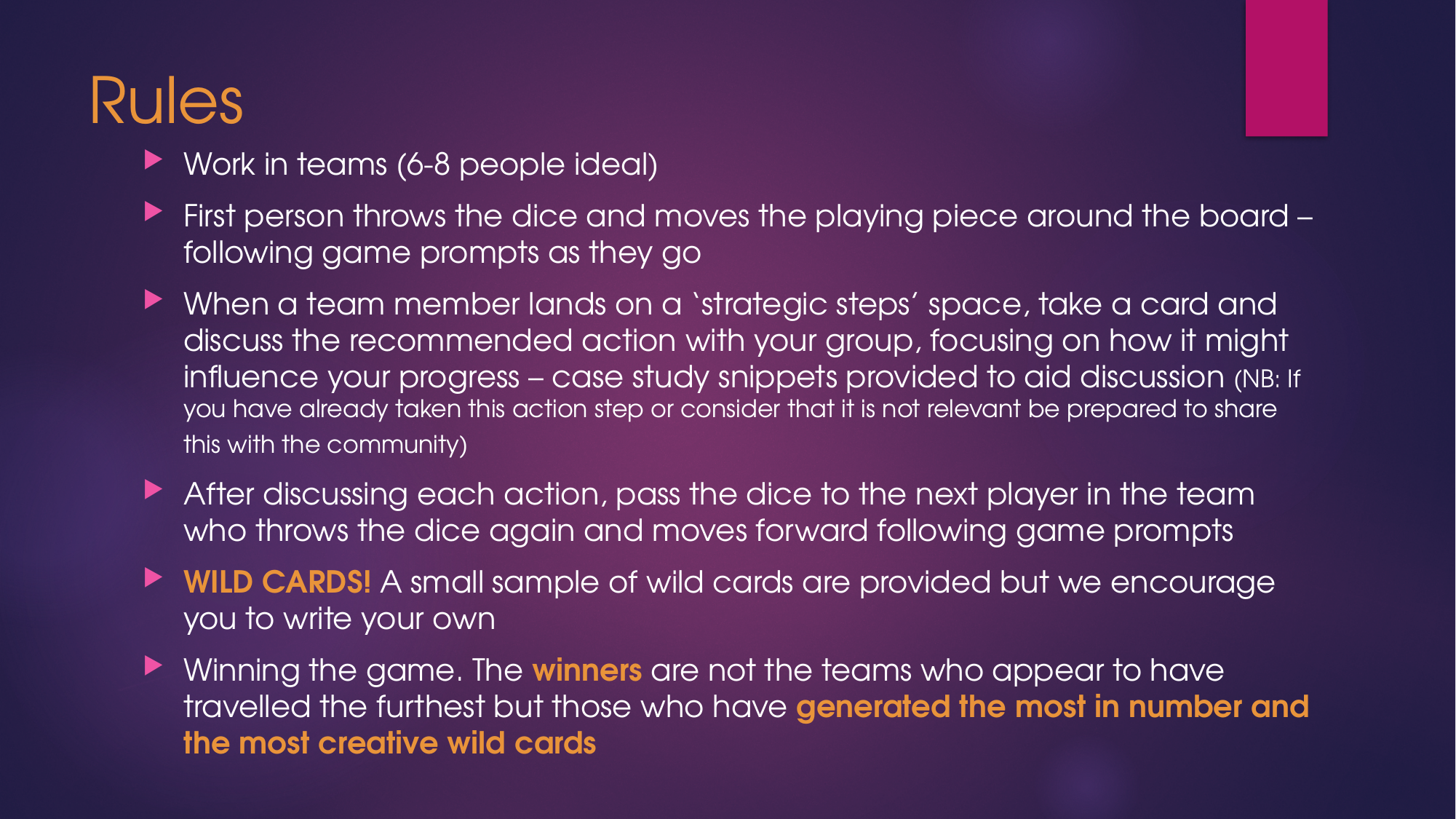

# Rules
Work in teams (6-8 people ideal)
First person throws the dice and moves the playing piece around the board – following game prompts as they go
When a team member lands on a ‘strategic steps’ space, take a card and discuss the recommended action with your group, focusing on how it might influence your progress – case study snippets provided to aid discussion (NB: If you have already taken this action step or consider that it is not relevant be prepared to share this with the community)
After discussing each action, pass the dice to the next player in the team who throws the dice again and moves forward following game prompts
WILD CARDS! A small sample of wild cards are provided but we encourage you to write your own
Winning the game. The winners are not the teams who appear to have travelled the furthest but those who have generated the most in number and the most creative wild cards